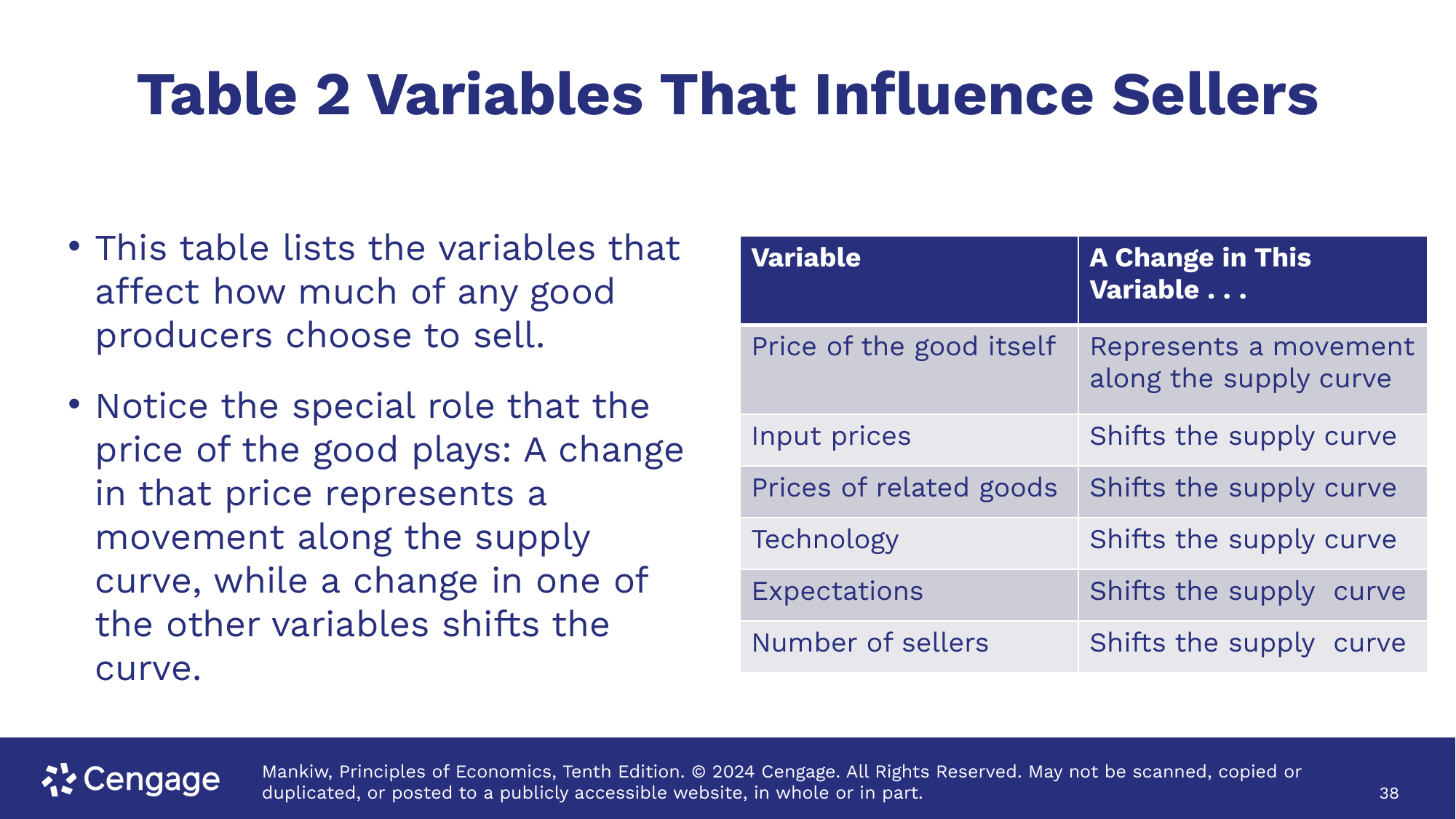

# Table 2 Variables That Influence Sellers
This table lists the variables that affect how much of any good producers choose to sell.
Notice the special role that the price of the good plays: A change in that price represents a movement along the supply curve, while a change in one of the other variables shifts the curve.
| Variable | A Change in This Variable . . . |
| --- | --- |
| Price of the good itself | Represents a movement along the supply curve |
| Input prices | Shifts the supply curve |
| Prices of related goods | Shifts the supply curve |
| Technology | Shifts the supply curve |
| Expectations | Shifts the supply curve |
| Number of sellers | Shifts the supply curve |